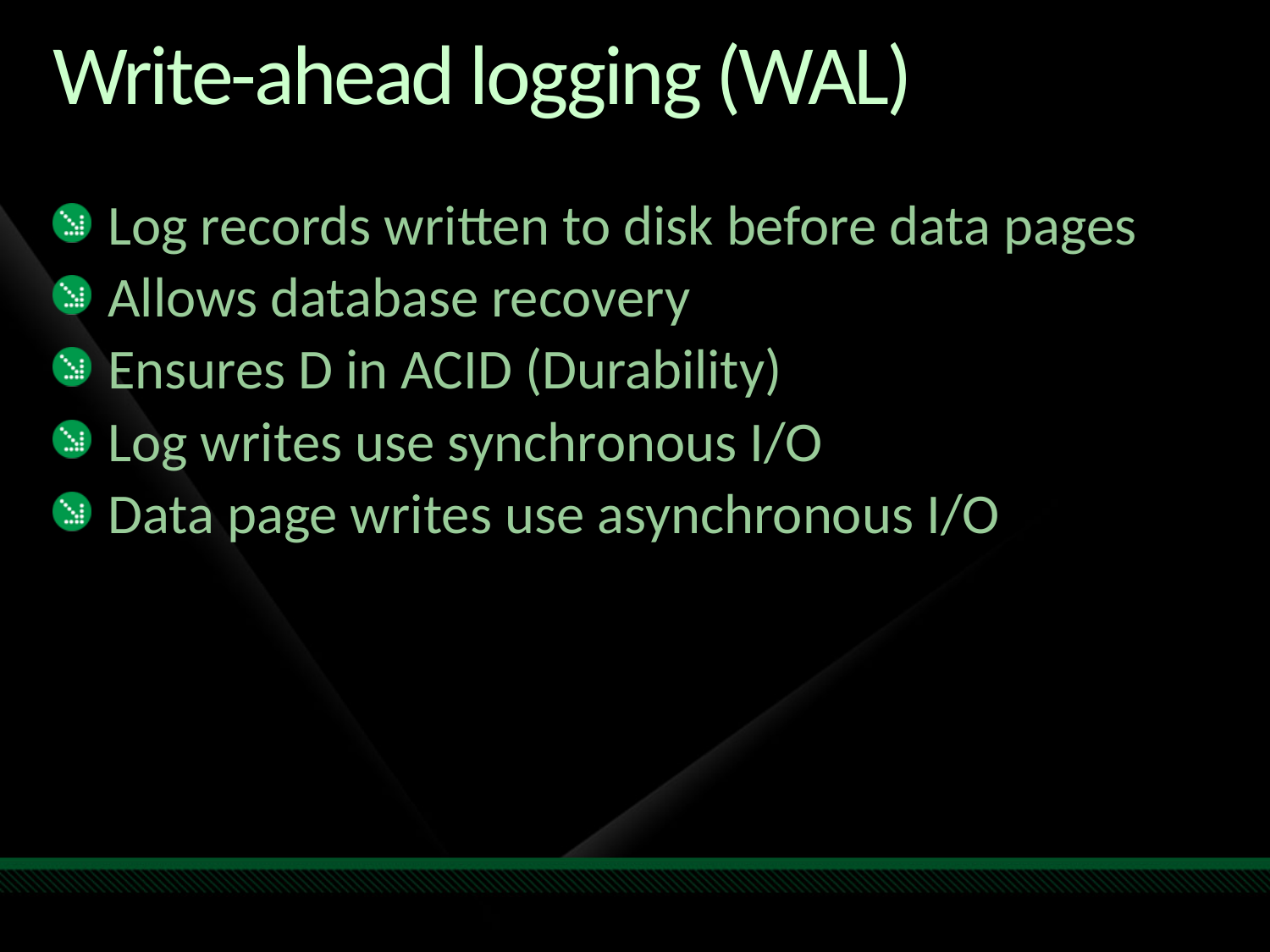

# Write-ahead logging (WAL)
Log records written to disk before data pages
Allows database recovery
Ensures D in ACID (Durability)
Log writes use synchronous I/O
Data page writes use asynchronous I/O